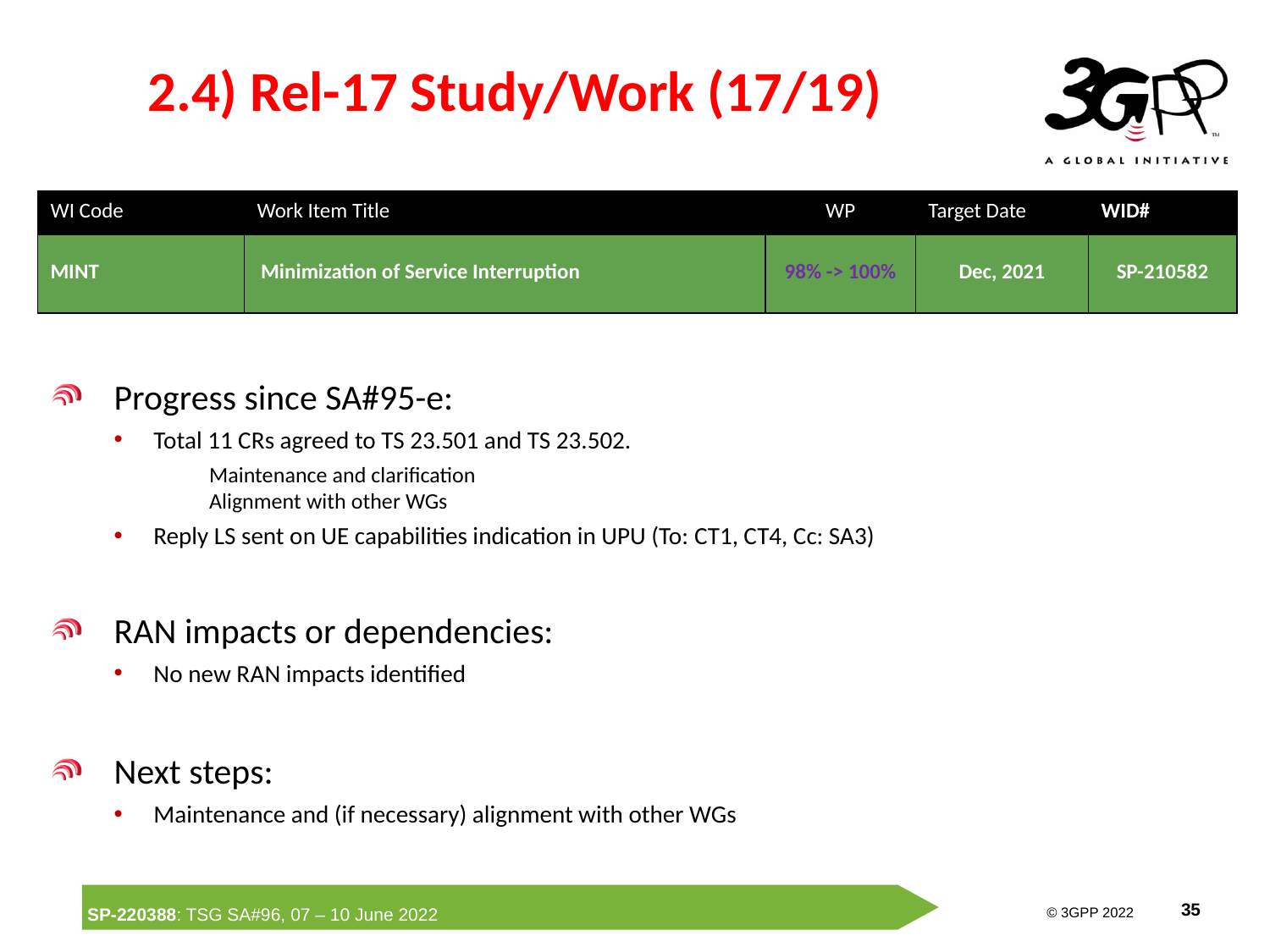

# 2.4) Rel-17 Study/Work (17/19)
| WI Code | Work Item Title | WP | Target Date | WID# |
| --- | --- | --- | --- | --- |
| MINT | Minimization of Service Interruption | 98% -> 100% | Dec, 2021 | SP-210582 |
Progress since SA#95-e:
Total 11 CRs agreed to TS 23.501 and TS 23.502.
Maintenance and clarification
Alignment with other WGs
Reply LS sent on UE capabilities indication in UPU (To: CT1, CT4, Cc: SA3)

RAN impacts or dependencies:
No new RAN impacts identified

Next steps:
Maintenance and (if necessary) alignment with other WGs